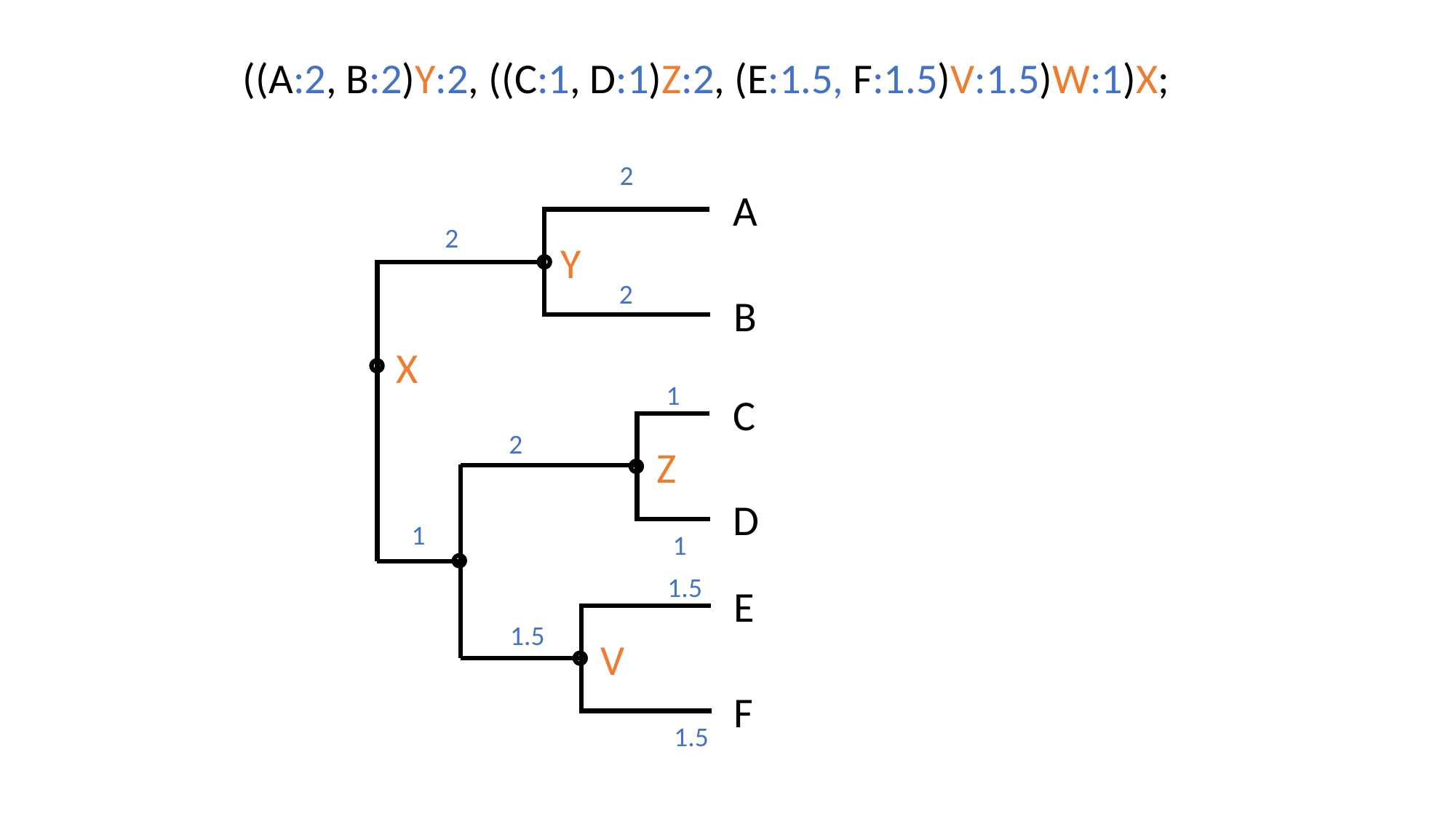

((A:2, B:2)Y:2, ((C:1, D:1)Z:2, (E:1.5, F:1.5)V:1.5)W:1)X;
2
A

2
Y

2
B
X

1
C

2
Z

D
1
1

1.5
E

1.5
V

F
1.5